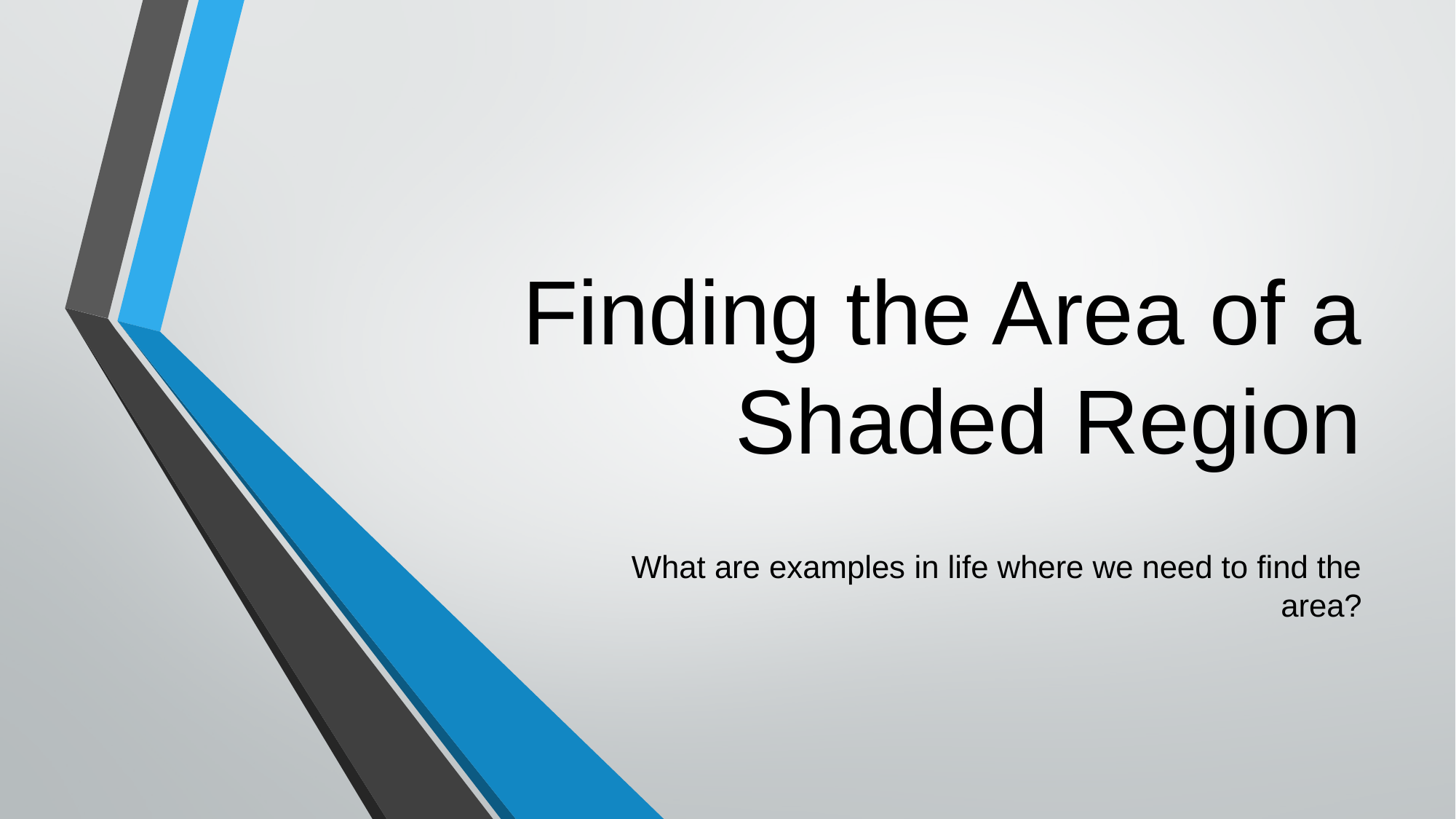

# Finding the Area of a Shaded Region
What are examples in life where we need to find the area?